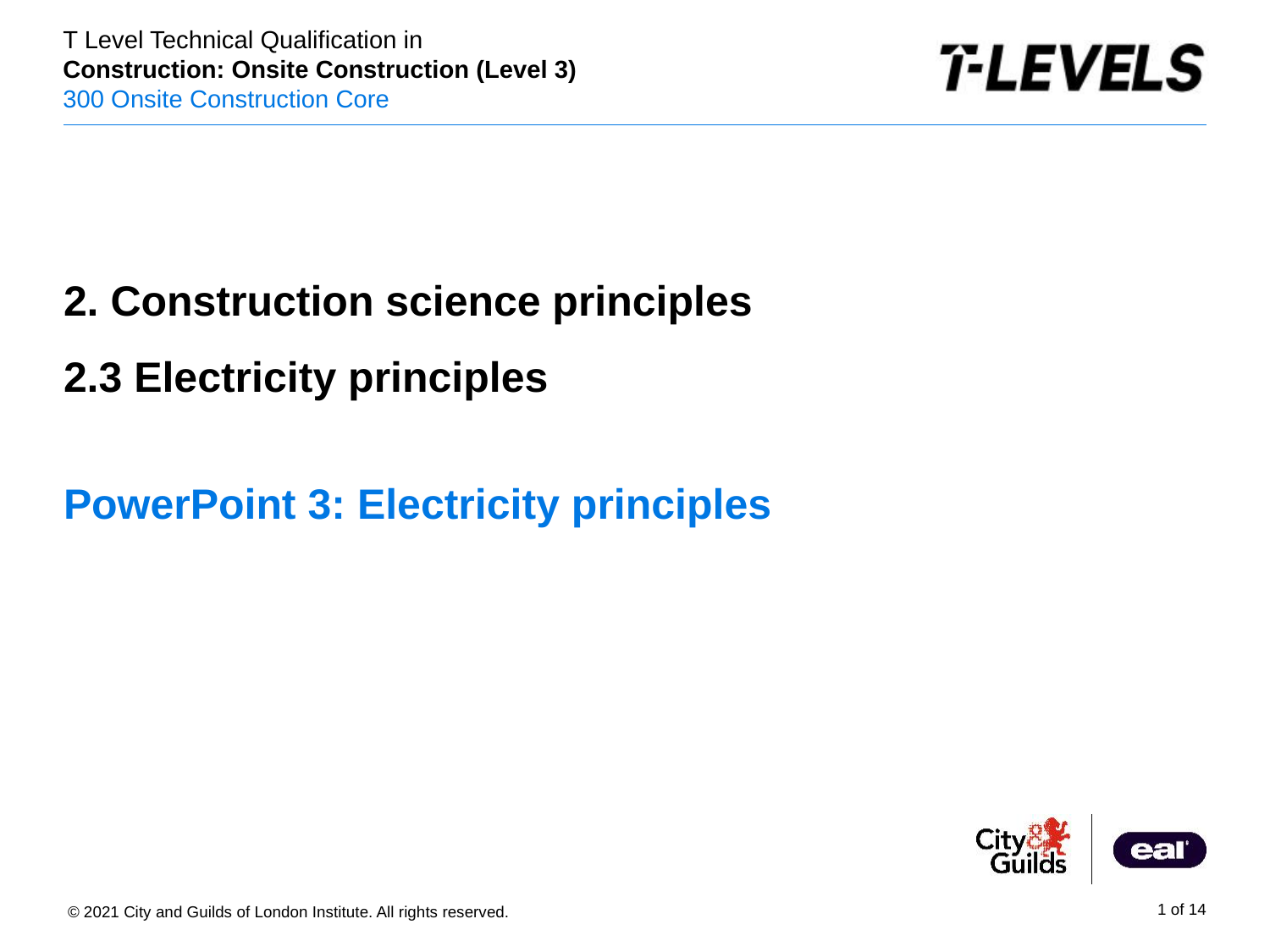

PowerPoint presentation
2. Construction science principles
2.3 Electricity principles

# PowerPoint 3: Electricity principles